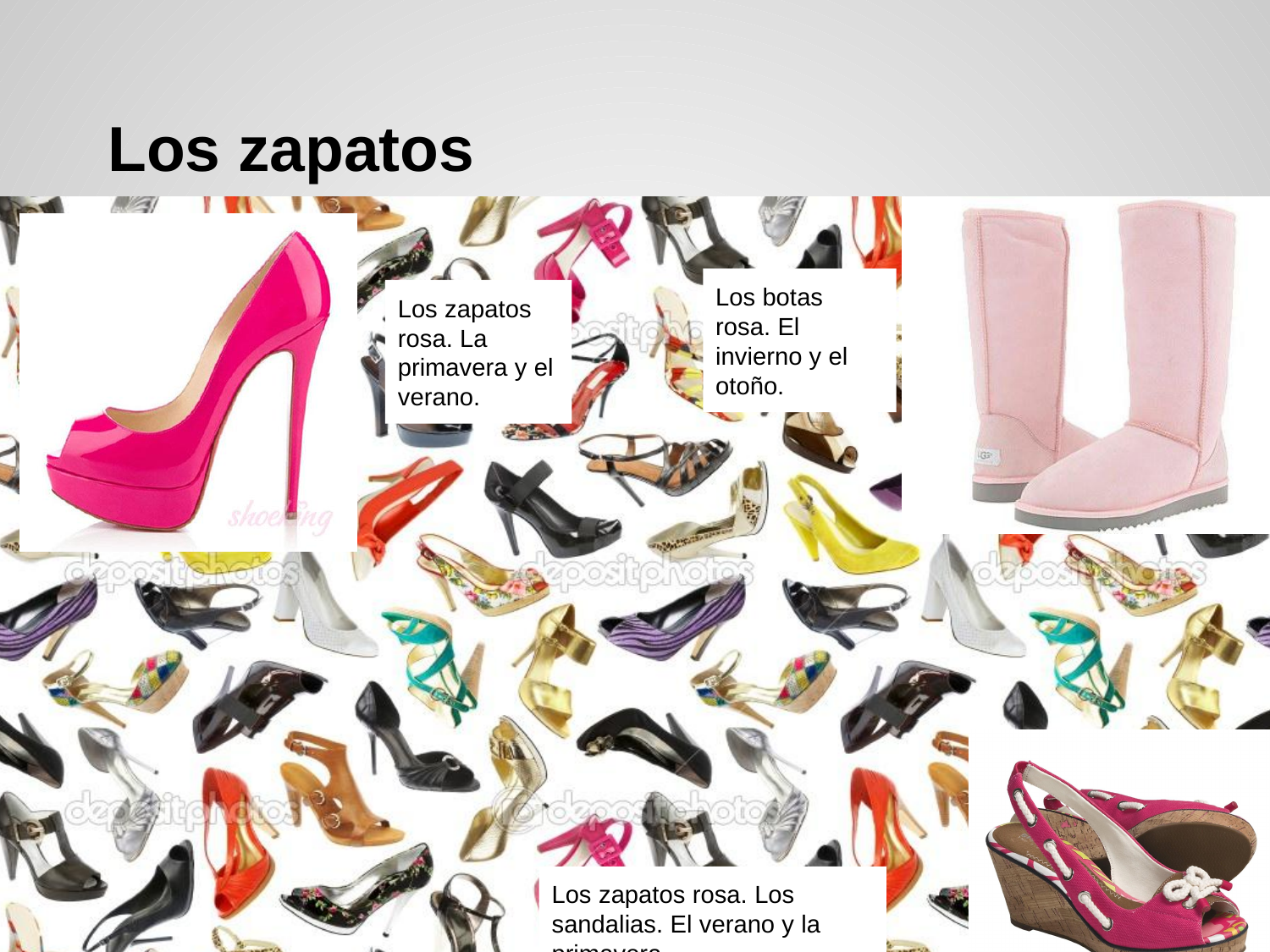

# Los zapatos

Los botas rosa. El invierno y el otoño.
Los zapatos rosa. La primavera y el verano.

Los zapatos rosa. Los sandalias. El verano y la primavera.